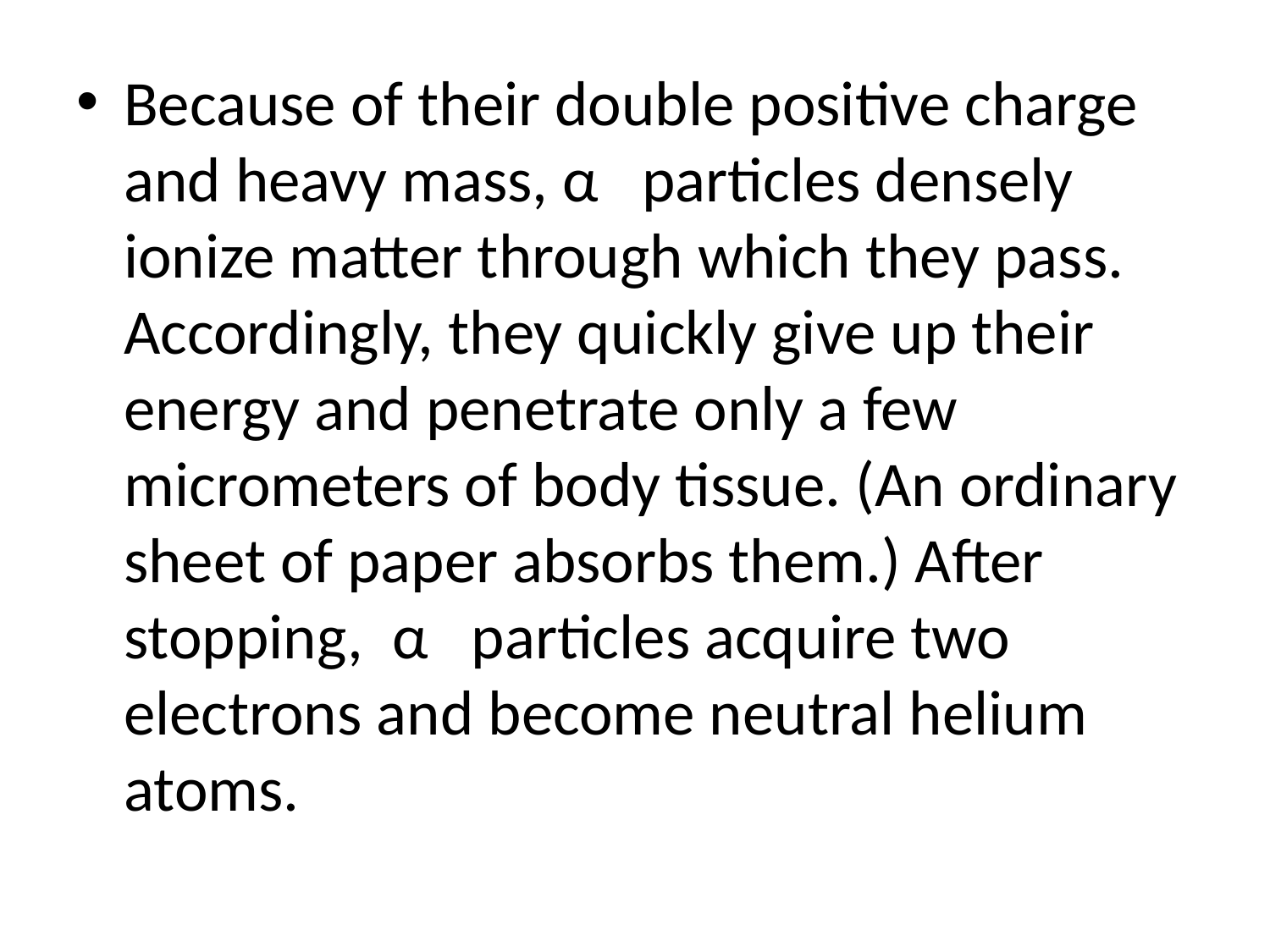

#
Because of their double positive charge and heavy mass, α   particles densely ionize matter through which they pass.   Accordingly, they quickly give up their energy and penetrate only a few micrometers of body tissue. (An ordinary sheet of paper absorbs them.) After stopping,  α   particles acquire two electrons and become neutral helium atoms.